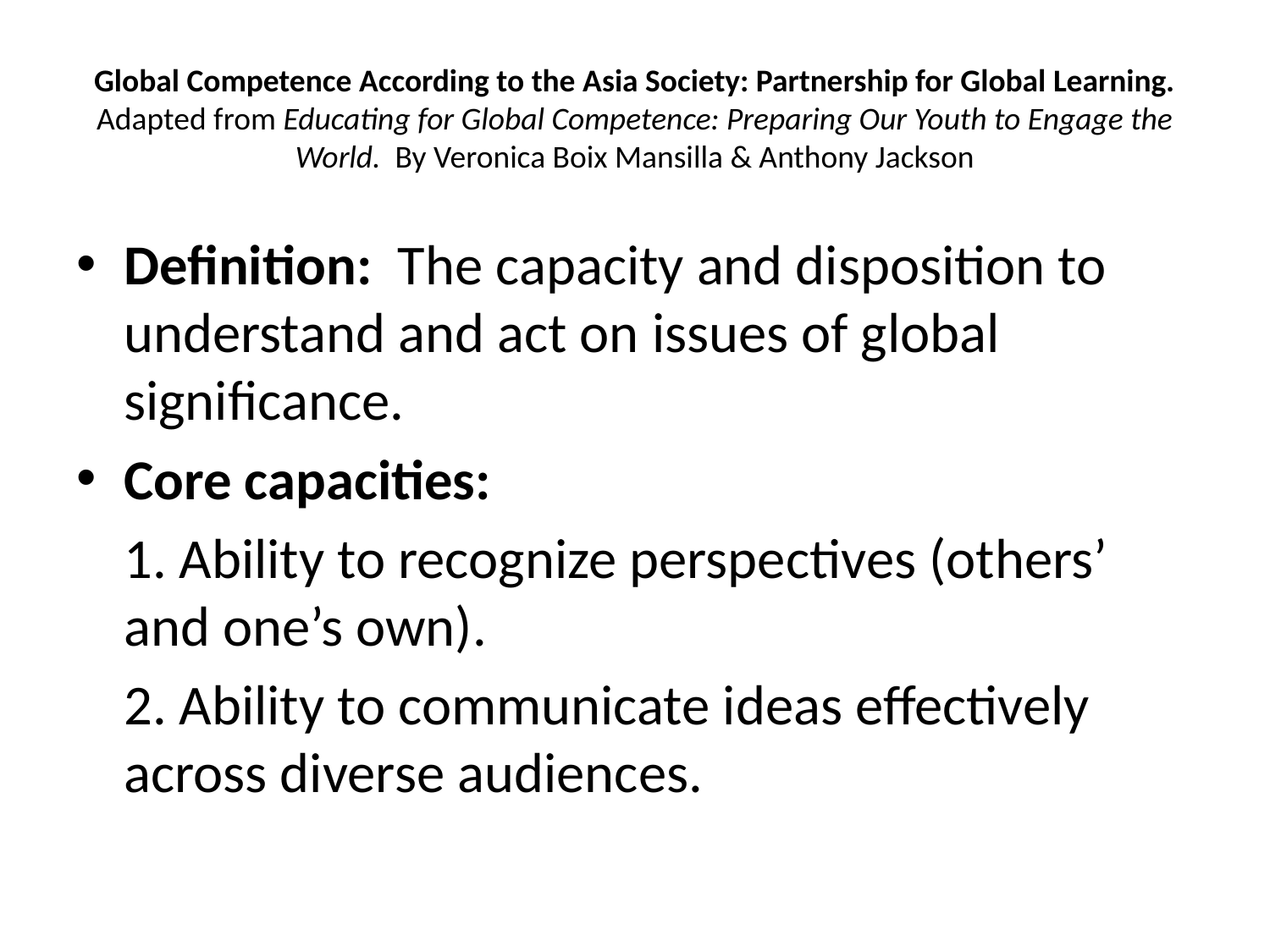

# Global Competence According to the Asia Society: Partnership for Global Learning. Adapted from Educating for Global Competence: Preparing Our Youth to Engage the World.  By Veronica Boix Mansilla & Anthony Jackson
Definition:  The capacity and disposition to understand and act on issues of global significance.
Core capacities:
	1. Ability to recognize perspectives (others’ and one’s own).
	2. Ability to communicate ideas effectively across diverse audiences.